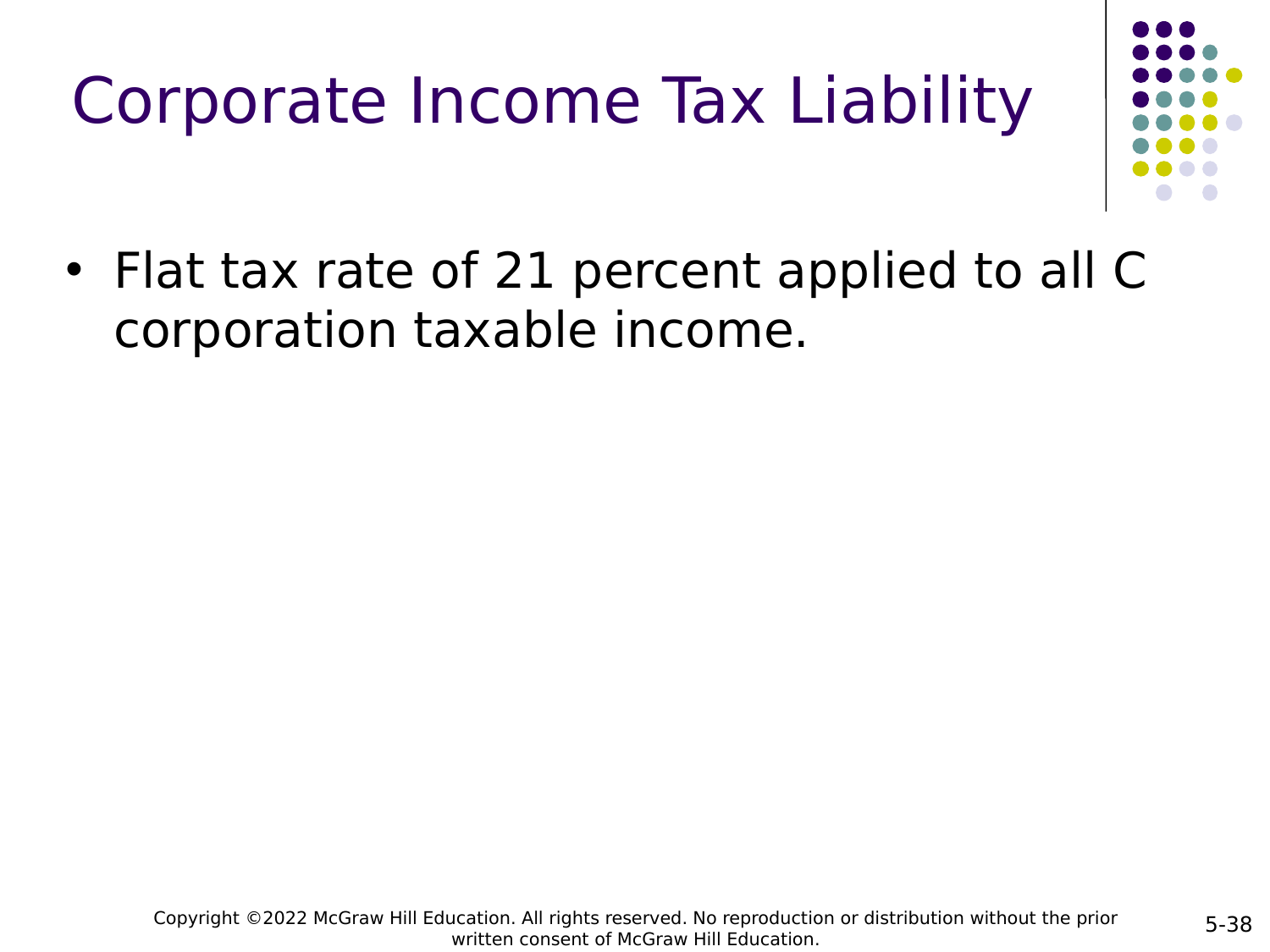

# Corporate Income Tax Liability
Flat tax rate of 21 percent applied to all C corporation taxable income.
5-38